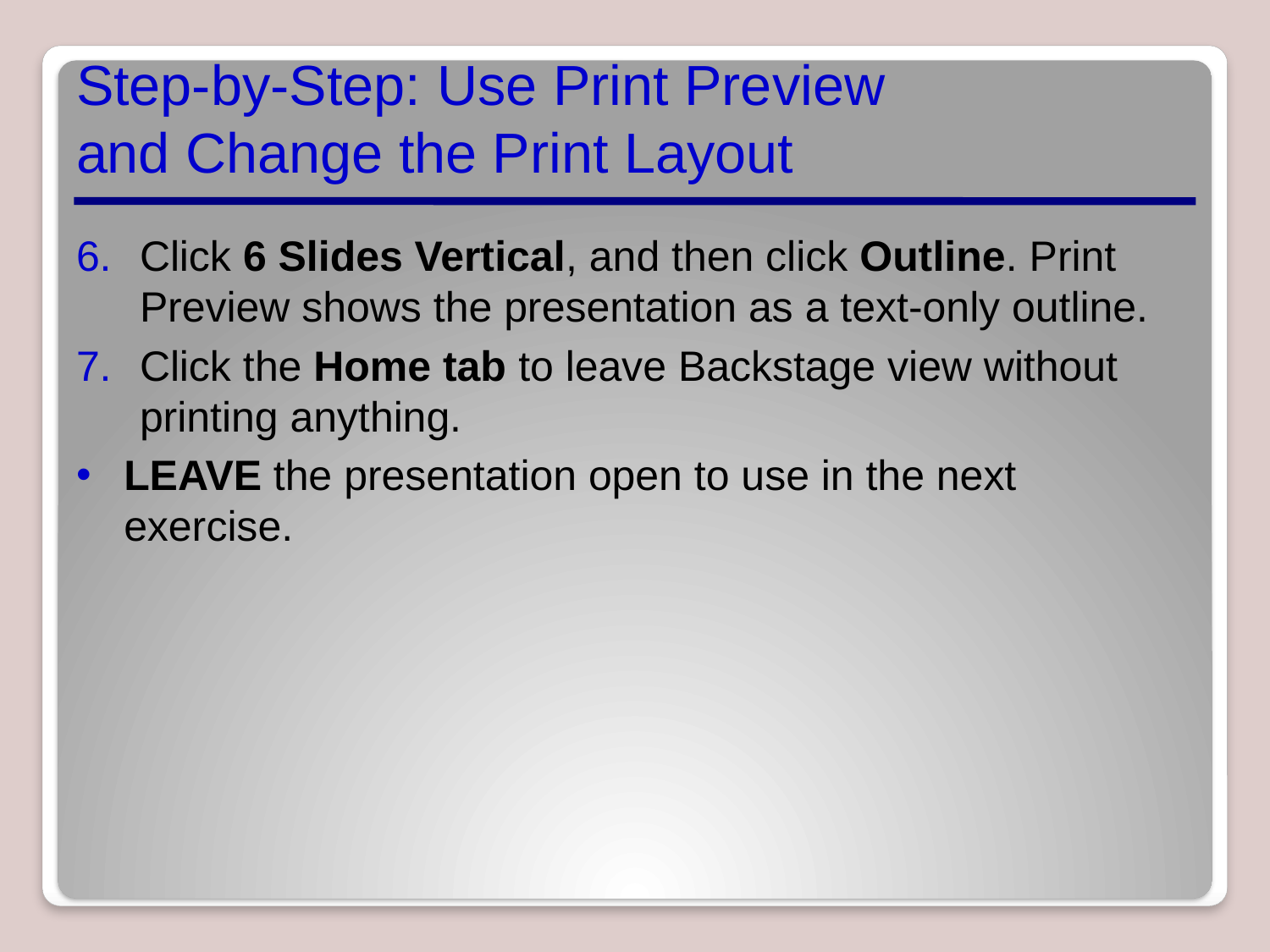

# Step-by-Step: Use Print Preview and Change the Print Layout
Click 6 Slides Vertical, and then click Outline. Print Preview shows the presentation as a text-only outline.
Click the Home tab to leave Backstage view without printing anything.
LEAVE the presentation open to use in the next exercise.